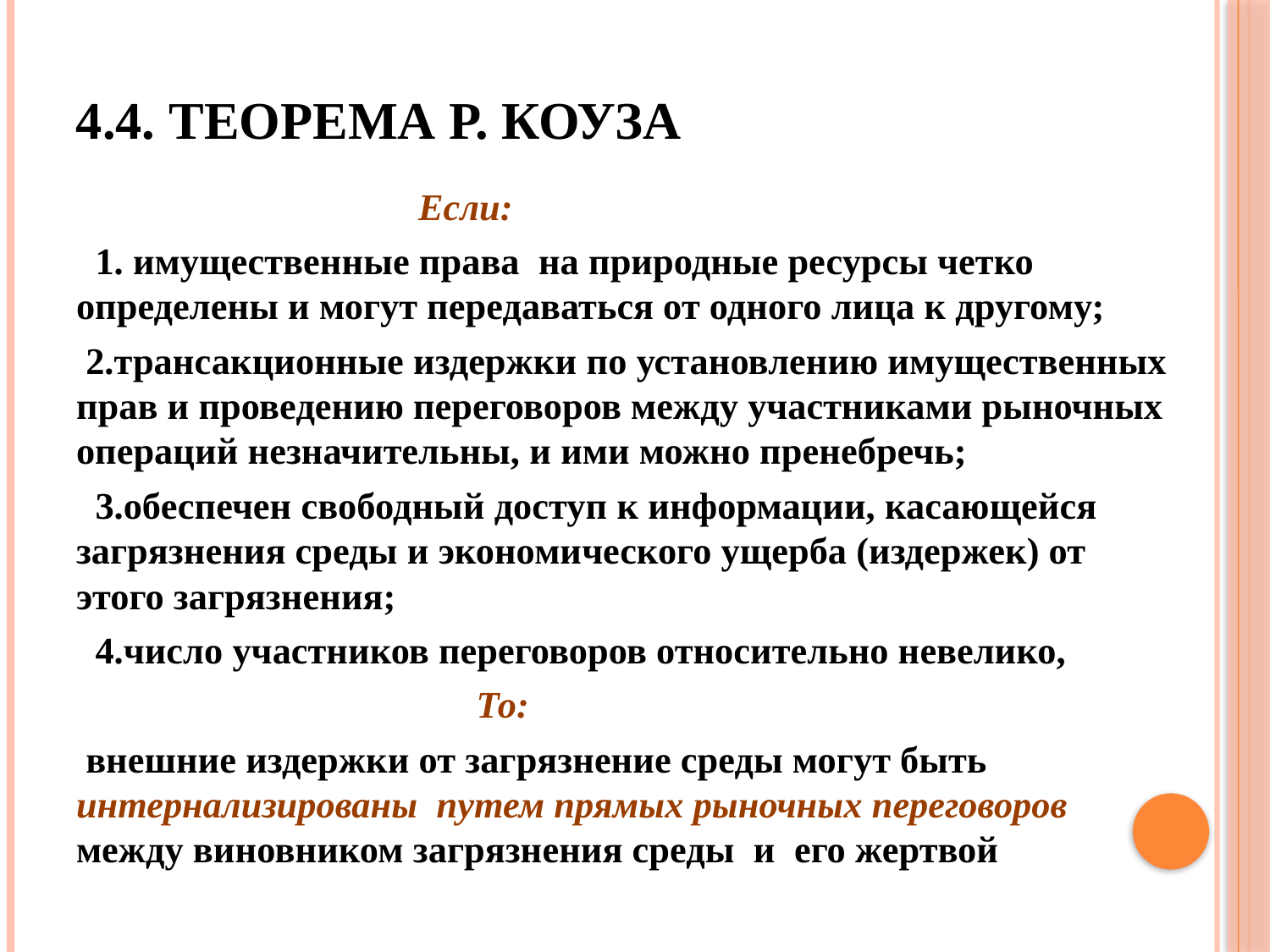

# 4.4. Теорема Р. Коуза
                                 Если:
  1. имущественные права  на природные ресурсы четко определены и могут передаваться от одного лица к другому;
 2.трансакционные издержки по установлению имущественных прав и проведению переговоров между участниками рыночных операций незначительны, и ими можно пренебречь;
  3.обеспечен свободный доступ к информации, касающейся загрязнения среды и экономического ущерба (издержек) от этого загрязнения;
  4.число участников переговоров относительно невелико,
                                          То:
 внешние издержки от загрязнение среды могут быть интернализированы  путем прямых рыночных переговоров между виновником загрязнения среды  и  его жертвой